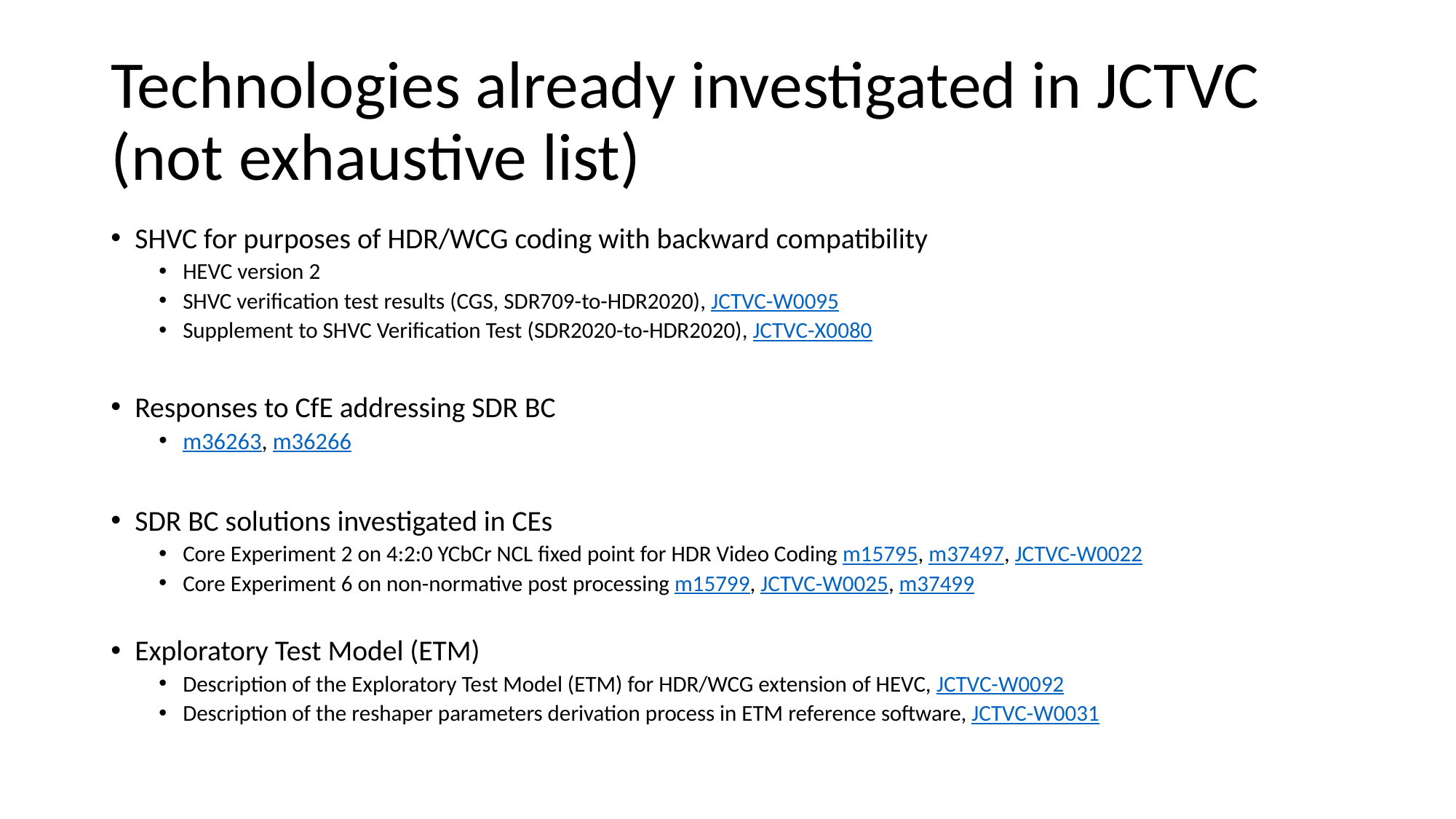

# Technologies already investigated in JCTVC (not exhaustive list)
SHVC for purposes of HDR/WCG coding with backward compatibility
HEVC version 2
SHVC verification test results (CGS, SDR709-to-HDR2020), JCTVC-W0095
Supplement to SHVC Verification Test (SDR2020-to-HDR2020), JCTVC-X0080

Responses to CfE addressing SDR BC
m36263, m36266

SDR BC solutions investigated in CEs
Core Experiment 2 on 4:2:0 YCbCr NCL fixed point for HDR Video Coding m15795, m37497, JCTVC-W0022
Core Experiment 6 on non-normative post processing m15799, JCTVC-W0025, m37499

Exploratory Test Model (ETM)
Description of the Exploratory Test Model (ETM) for HDR/WCG extension of HEVC, JCTVC-W0092
Description of the reshaper parameters derivation process in ETM reference software, JCTVC-W0031